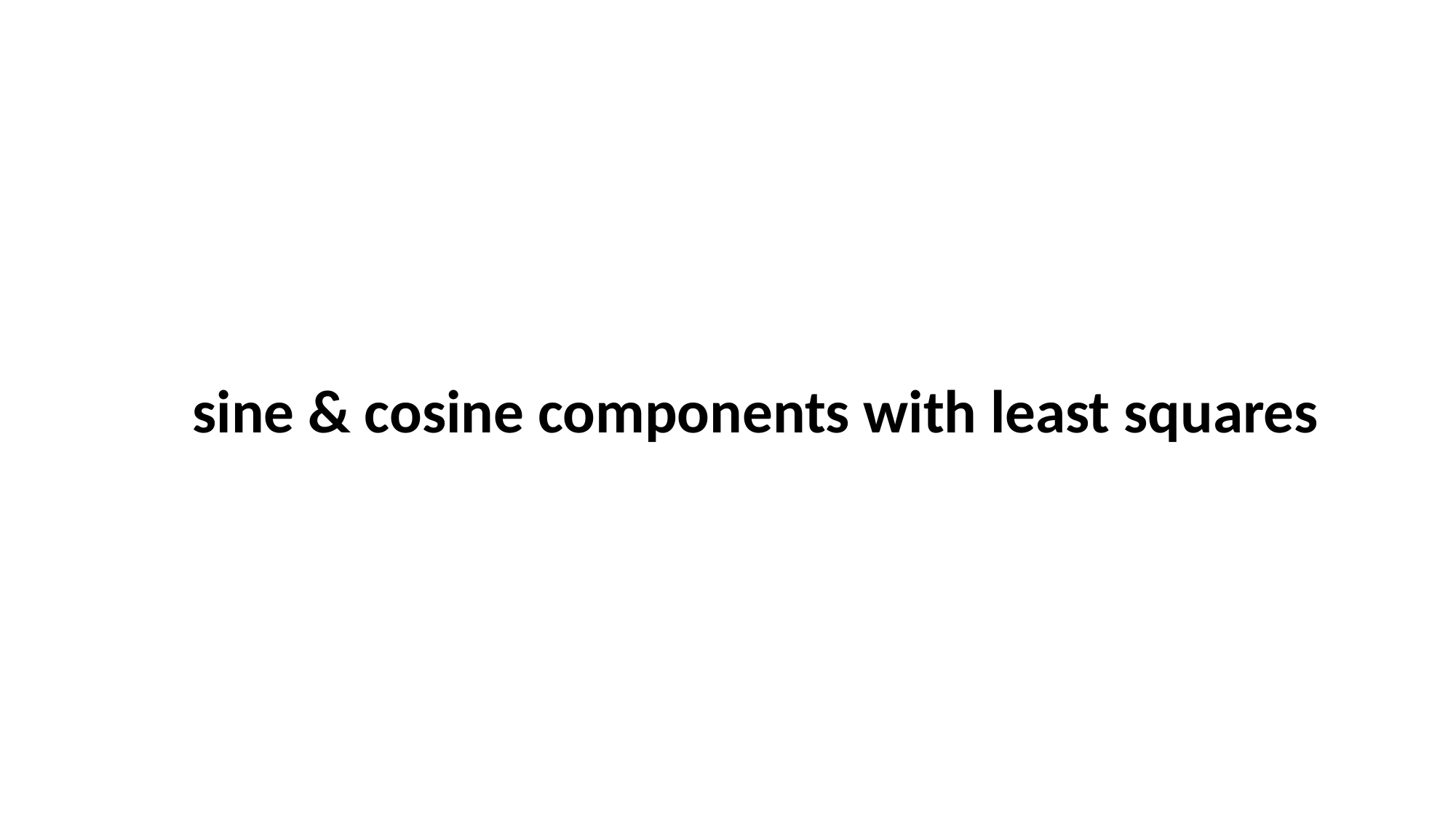

sine & cosine components with least squares